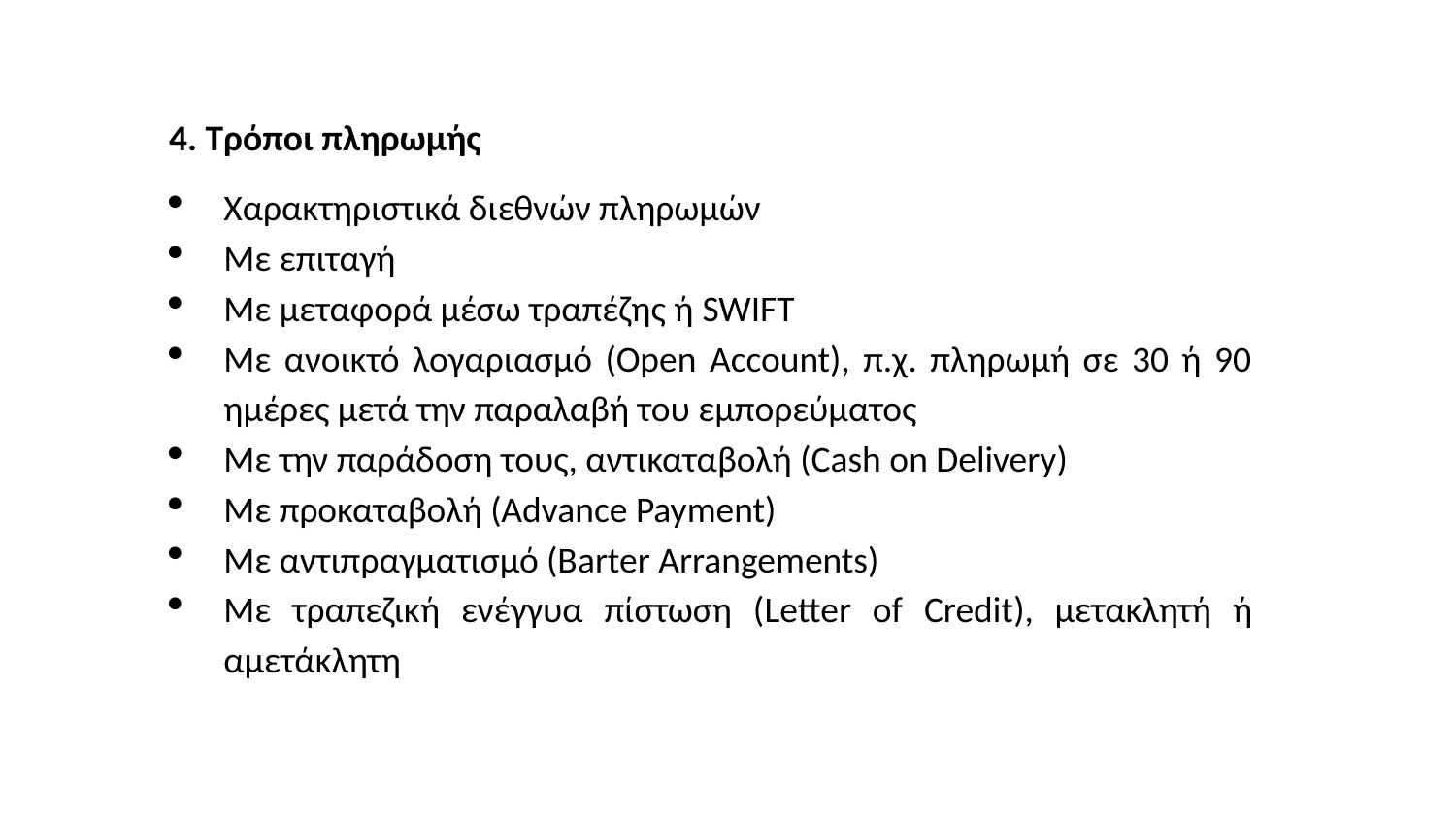

4. Τρόποι πληρωμής
Χαρακτηριστικά διεθνών πληρωμών
Με επιταγή
Με μεταφορά μέσω τραπέζης ή SWIFT
Με ανοικτό λογαριασμό (Open Account), π.χ. πληρωμή σε 30 ή 90 ημέρες μετά την παραλαβή του εμπορεύματος
Με την παράδοση τους, αντικαταβολή (Cash on Delivery)
Με προκαταβολή (Advance Payment)
Με αντιπραγματισμό (Barter Arrangements)
Με τραπεζική ενέγγυα πίστωση (Letter of Credit), μετακλητή ή αμετάκλητη